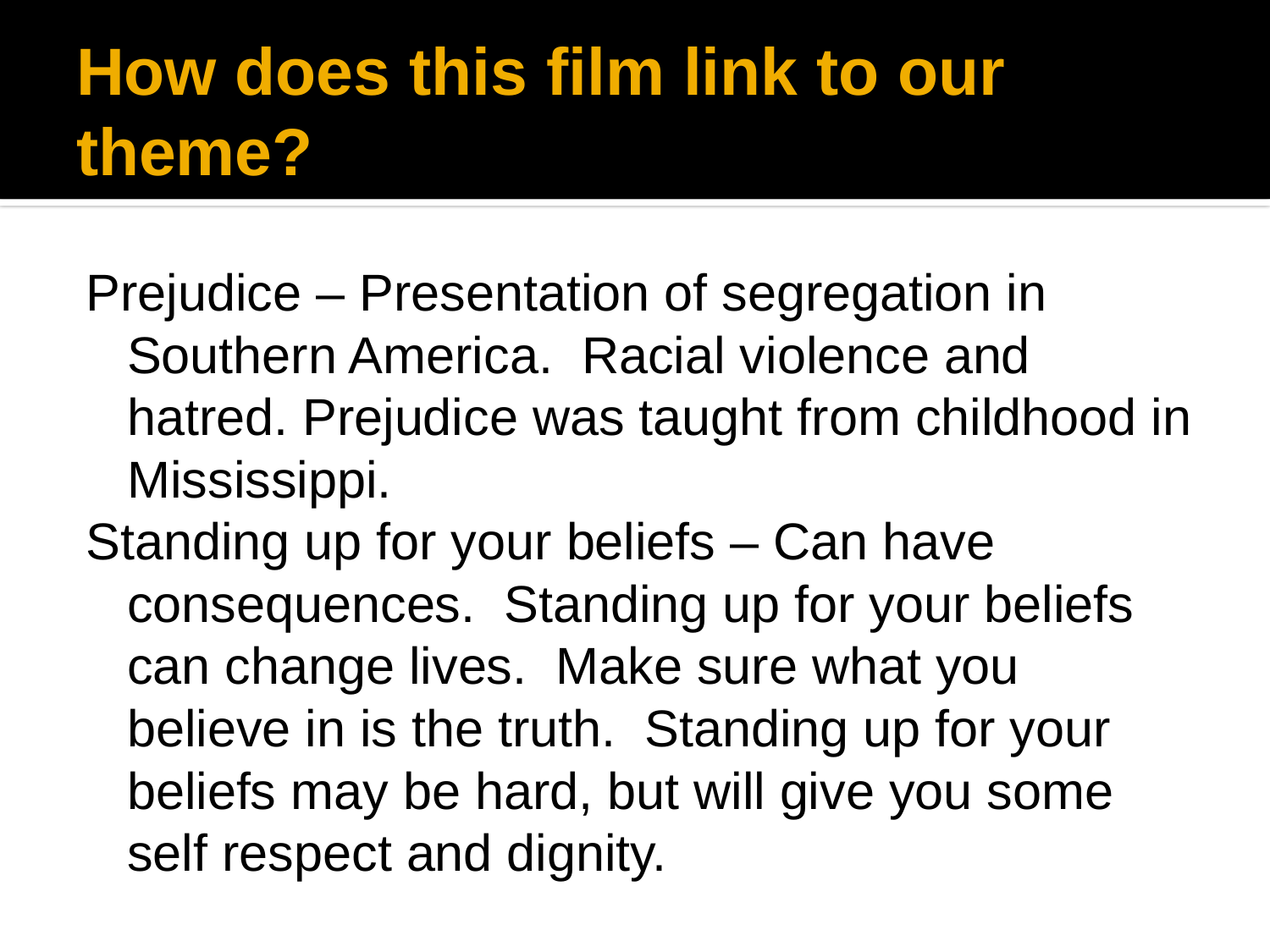

# How does this film link to our theme?
Prejudice – Presentation of segregation in Southern America.  Racial violence and hatred. Prejudice was taught from childhood in Mississippi.
Standing up for your beliefs – Can have consequences.  Standing up for your beliefs can change lives.  Make sure what you believe in is the truth.  Standing up for your beliefs may be hard, but will give you some self respect and dignity.